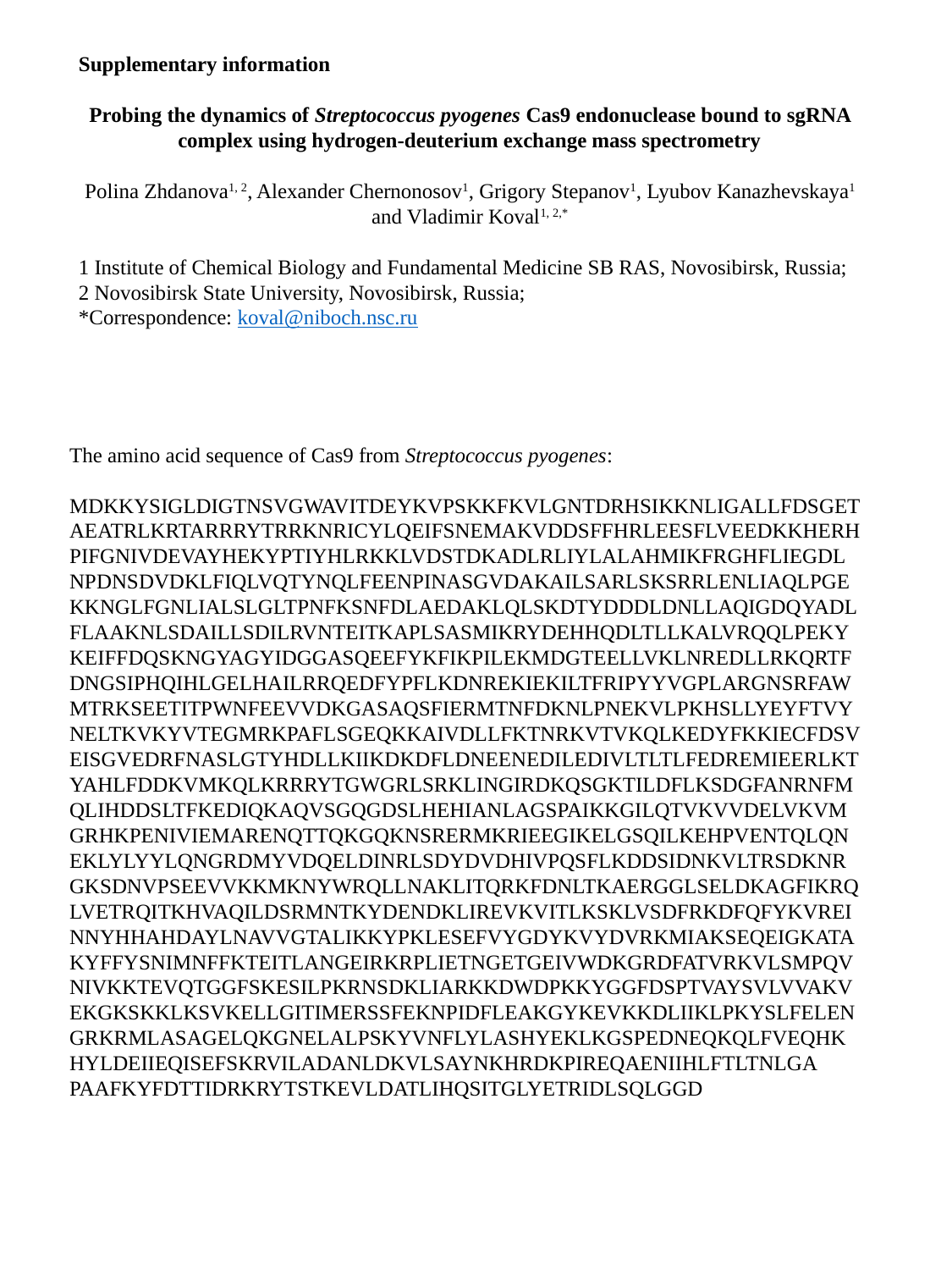

Supplementary information
Probing the dynamics of Streptococcus pyogenes Cas9 endonuclease bound to sgRNA complex using hydrogen-deuterium exchange mass spectrometry

Polina Zhdanova1, 2, Alexander Chernonosov1, Grigory Stepanov1, Lyubov Kanazhevskaya1 and Vladimir Koval1, 2,*

1 Institute of Chemical Biology and Fundamental Medicine SB RAS, Novosibirsk, Russia;
2 Novosibirsk State University, Novosibirsk, Russia;
*Correspondence: koval@niboch.nsc.ru
The amino acid sequence of Cas9 from Streptococcus pyogenes:

MDKKYSIGLDIGTNSVGWAVITDEYKVPSKKFKVLGNTDRHSIKKNLIGALLFDSGETAEATRLKRTARRRYTRRKNRICYLQEIFSNEMAKVDDSFFHRLEESFLVEEDKKHERHPIFGNIVDEVAYHEKYPTIYHLRKKLVDSTDKADLRLIYLALAHMIKFRGHFLIEGDLNPDNSDVDKLFIQLVQTYNQLFEENPINASGVDAKAILSARLSKSRRLENLIAQLPGEKKNGLFGNLIALSLGLTPNFKSNFDLAEDAKLQLSKDTYDDDLDNLLAQIGDQYADLFLAAKNLSDAILLSDILRVNTEITKAPLSASMIKRYDEHHQDLTLLKALVRQQLPEKYKEIFFDQSKNGYAGYIDGGASQEEFYKFIKPILEKMDGTEELLVKLNREDLLRKQRTFDNGSIPHQIHLGELHAILRRQEDFYPFLKDNREKIEKILTFRIPYYVGPLARGNSRFAWMTRKSEETITPWNFEEVVDKGASAQSFIERMTNFDKNLPNEKVLPKHSLLYEYFTVYNELTKVKYVTEGMRKPAFLSGEQKKAIVDLLFKTNRKVTVKQLKEDYFKKIECFDSVEISGVEDRFNASLGTYHDLLKIIKDKDFLDNEENEDILEDIVLTLTLFEDREMIEERLKTYAHLFDDKVMKQLKRRRYTGWGRLSRKLINGIRDKQSGKTILDFLKSDGFANRNFMQLIHDDSLTFKEDIQKAQVSGQGDSLHEHIANLAGSPAIKKGILQTVKVVDELVKVMGRHKPENIVIEMARENQTTQKGQKNSRERMKRIEEGIKELGSQILKEHPVENTQLQNEKLYLYYLQNGRDMYVDQELDINRLSDYDVDHIVPQSFLKDDSIDNKVLTRSDKNRGKSDNVPSEEVVKKMKNYWRQLLNAKLITQRKFDNLTKAERGGLSELDKAGFIKRQLVETRQITKHVAQILDSRMNTKYDENDKLIREVKVITLKSKLVSDFRKDFQFYKVREINNYHHAHDAYLNAVVGTALIKKYPKLESEFVYGDYKVYDVRKMIAKSEQEIGKATAKYFFYSNIMNFFKTEITLANGEIRKRPLIETNGETGEIVWDKGRDFATVRKVLSMPQVNIVKKTEVQTGGFSKESILPKRNSDKLIARKKDWDPKKYGGFDSPTVAYSVLVVAKVEKGKSKKLKSVKELLGITIMERSSFEKNPIDFLEAKGYKEVKKDLIIKLPKYSLFELENGRKRMLASAGELQKGNELALPSKYVNFLYLASHYEKLKGSPEDNEQKQLFVEQHKHYLDEIIEQISEFSKRVILADANLDKVLSAYNKHRDKPIREQAENIIHLFTLTNLGA
PAAFKYFDTTIDRKRYTSTKEVLDATLIHQSITGLYETRIDLSQLGGD